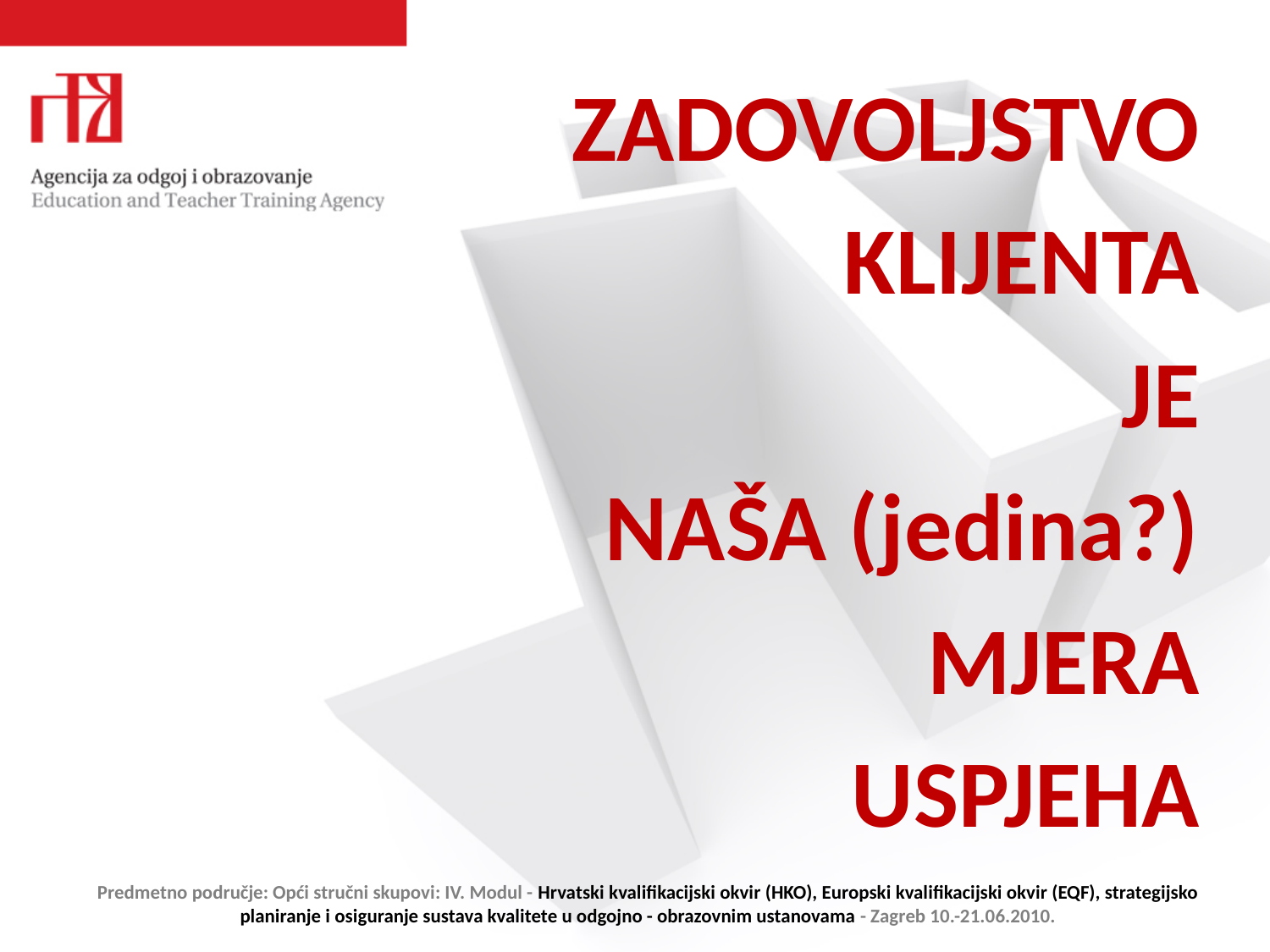

ZADOVOLJSTVO
KLIJENTA
JE
NAŠA (jedina?)
MJERA
USPJEHA